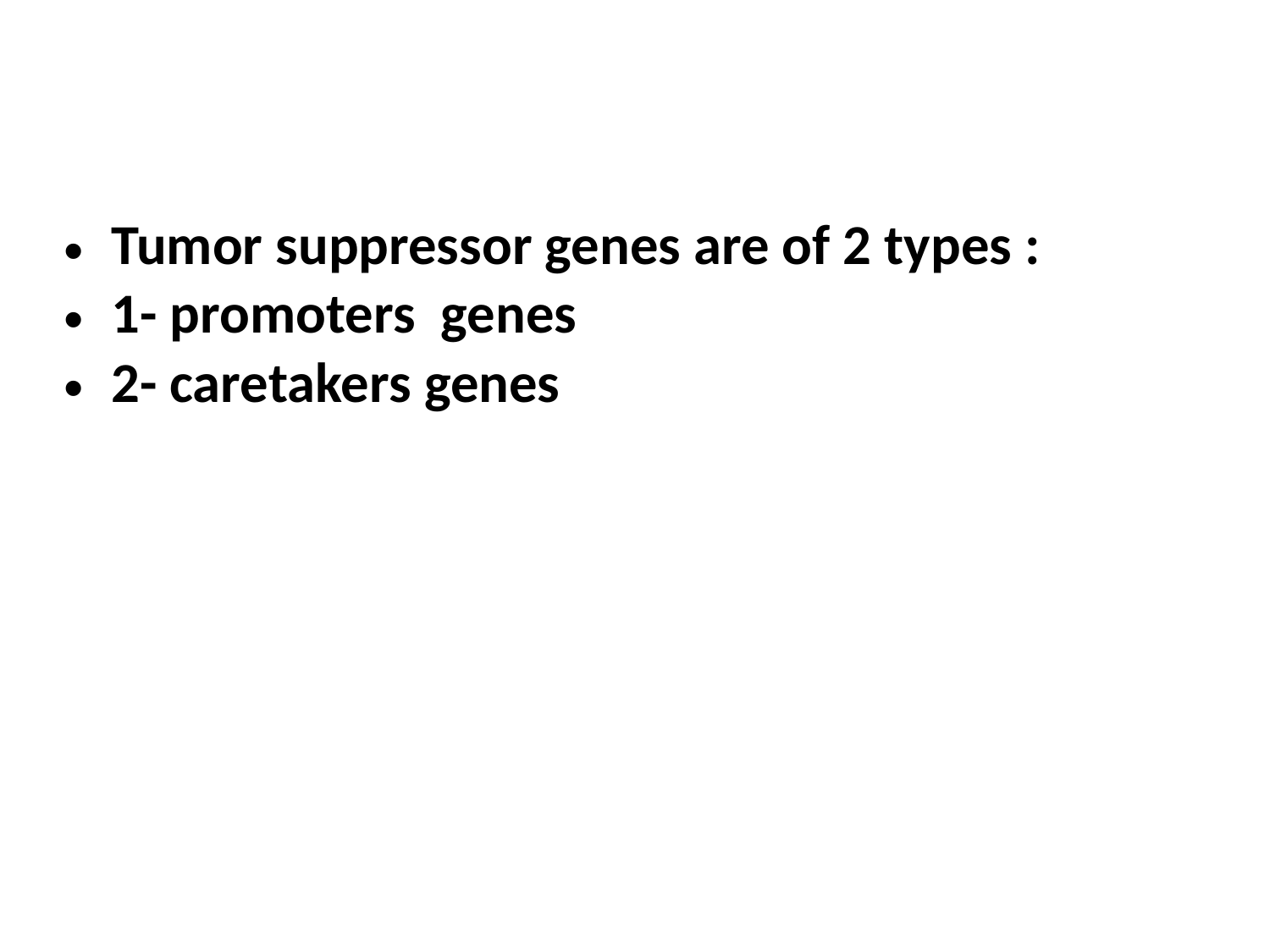

Tumor suppressor genes are of 2 types :
1- promoters  genes
2- caretakers genes